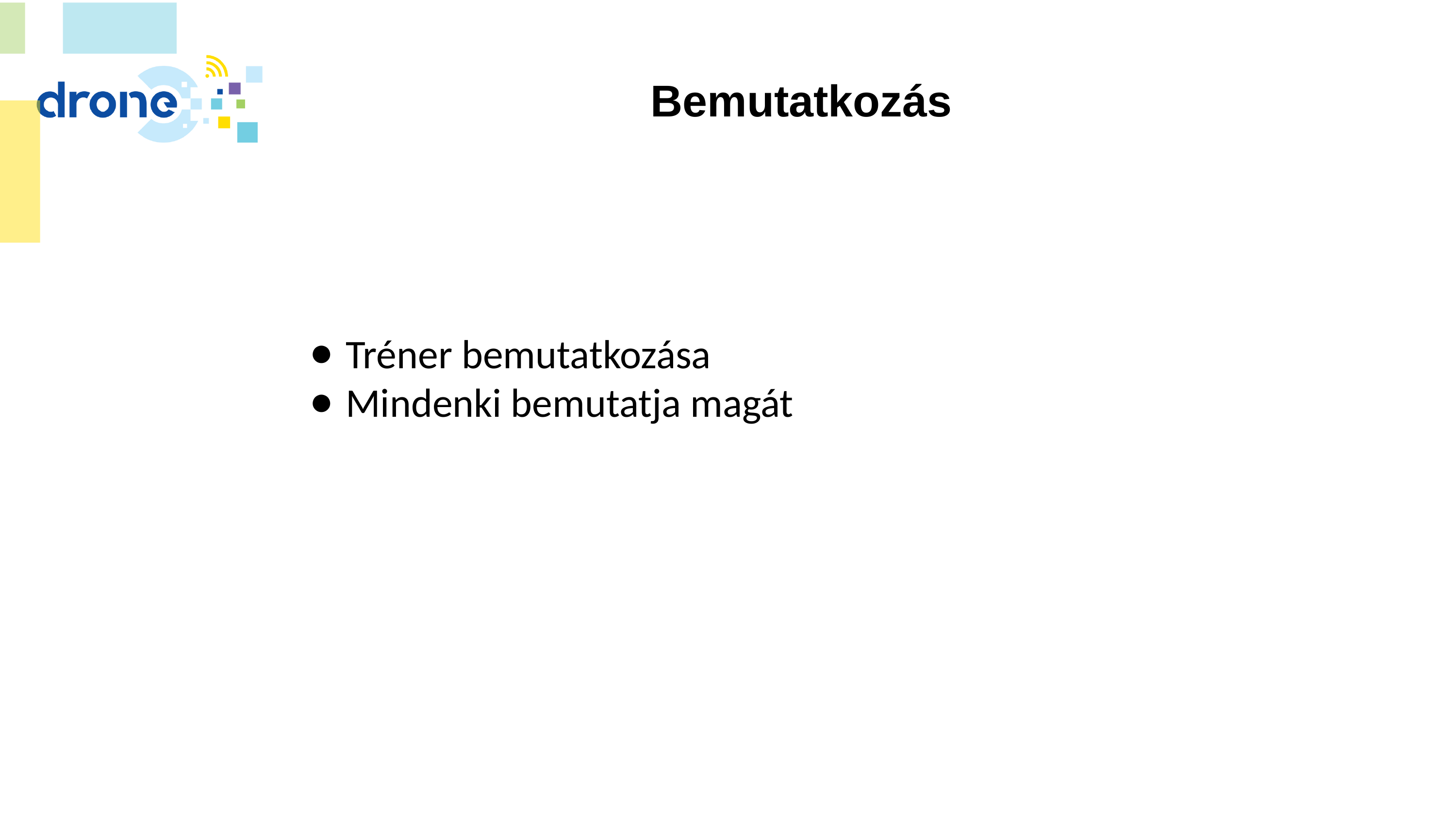

# Bemutatkozás

Tréner bemutatkozása
Mindenki bemutatja magát